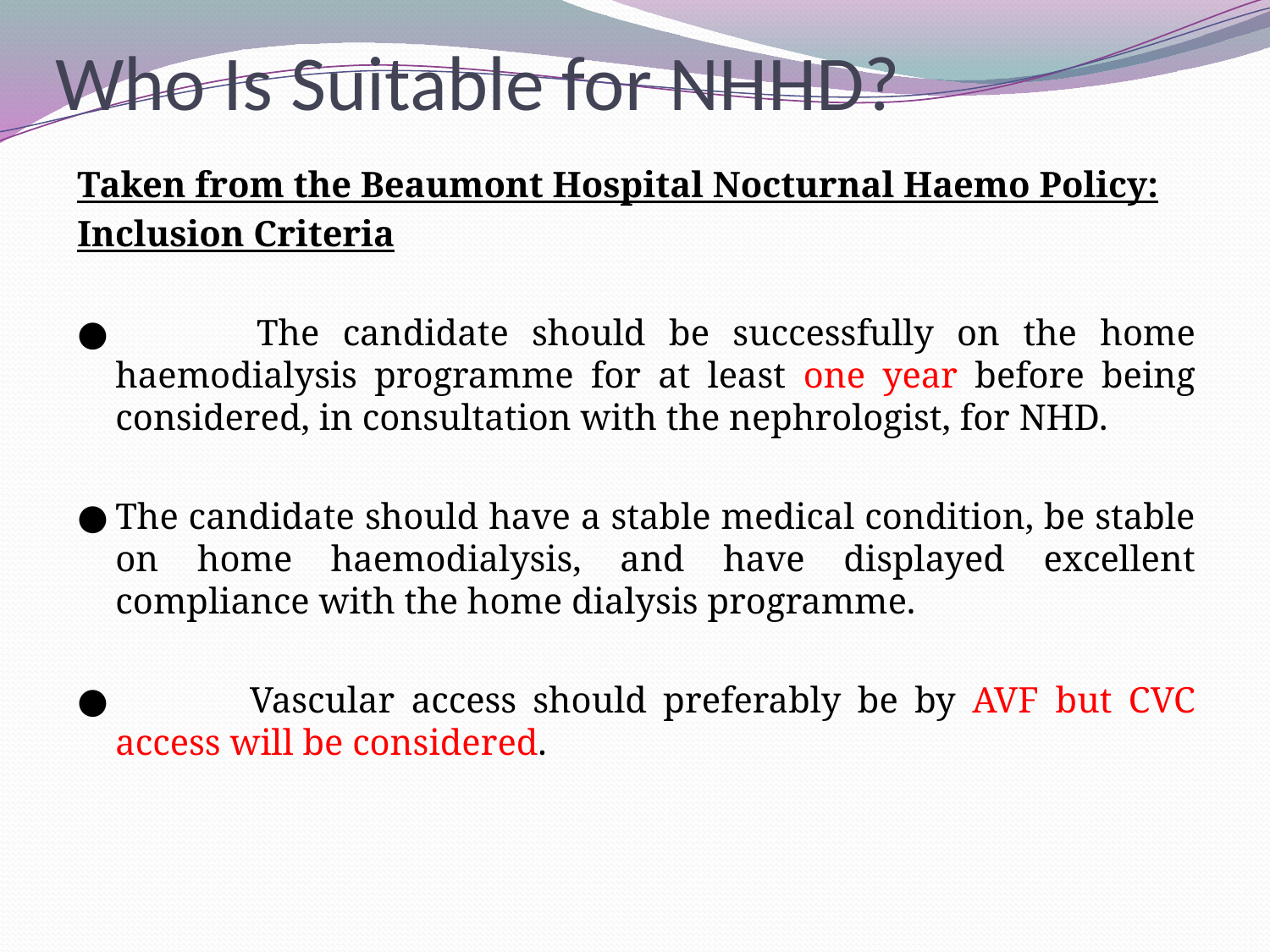

# Who Is Suitable for NHHD?
Taken from the Beaumont Hospital Nocturnal Haemo Policy:
Inclusion Criteria

● 	The candidate should be successfully on the home haemodialysis programme for at least one year before being considered, in consultation with the nephrologist, for NHD.

●	The candidate should have a stable medical condition, be stable on home haemodialysis, and have displayed excellent compliance with the home dialysis programme.

● 	Vascular access should preferably be by AVF but CVC access will be considered.